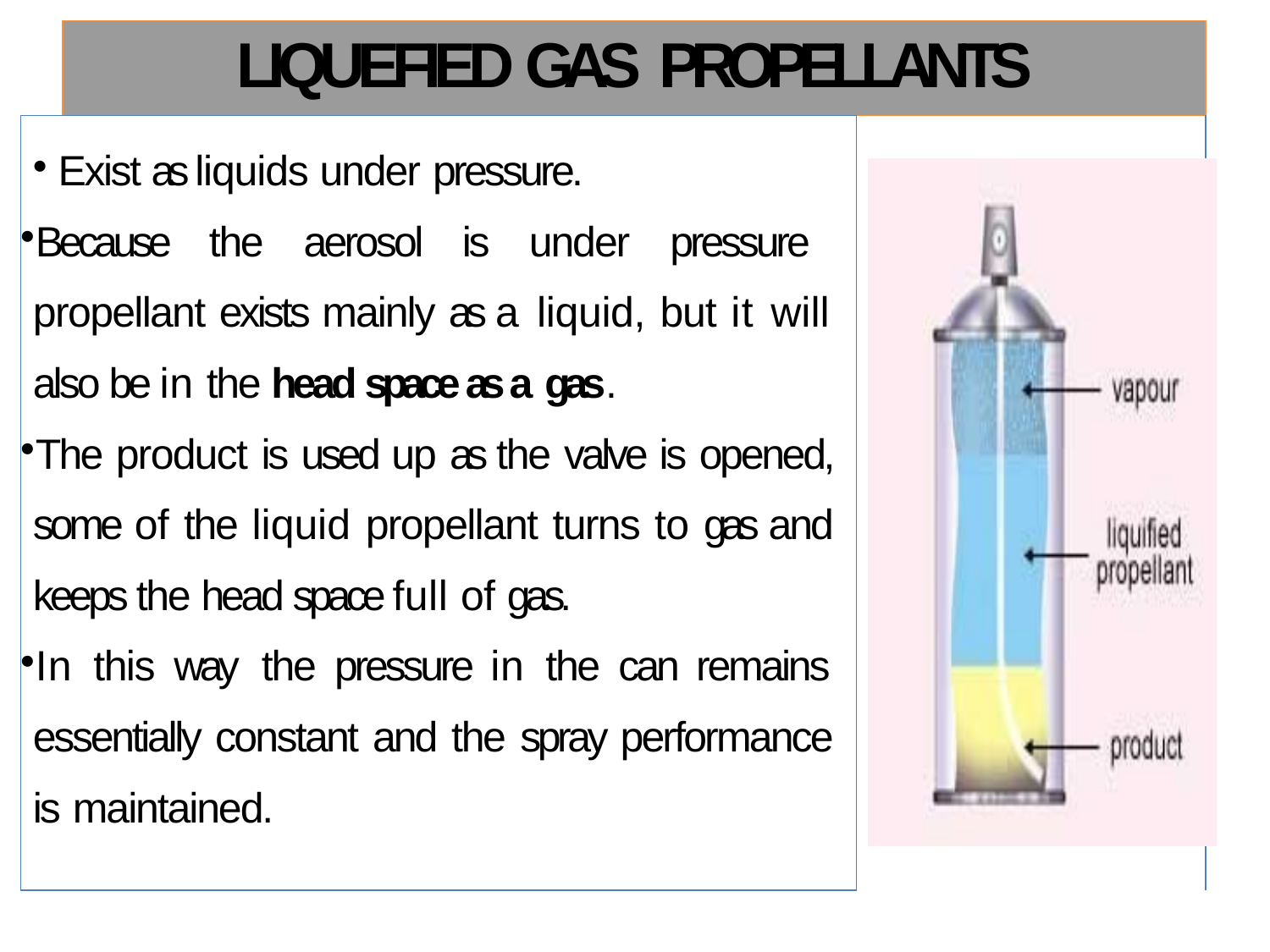

|  | LIQUEFIED GAS PROPELLANTS |  |
| --- | --- | --- |
| Exist as liquids under pressure. Because the aerosol is under pressure propellant exists mainly as a liquid, but it will also be in the head space as a gas. The product is used up as the valve is opened, some of the liquid propellant turns to gas and keeps the head space full of gas. In this way the pressure in the can remains essentially constant and the spray performance is maintained. |  |  |